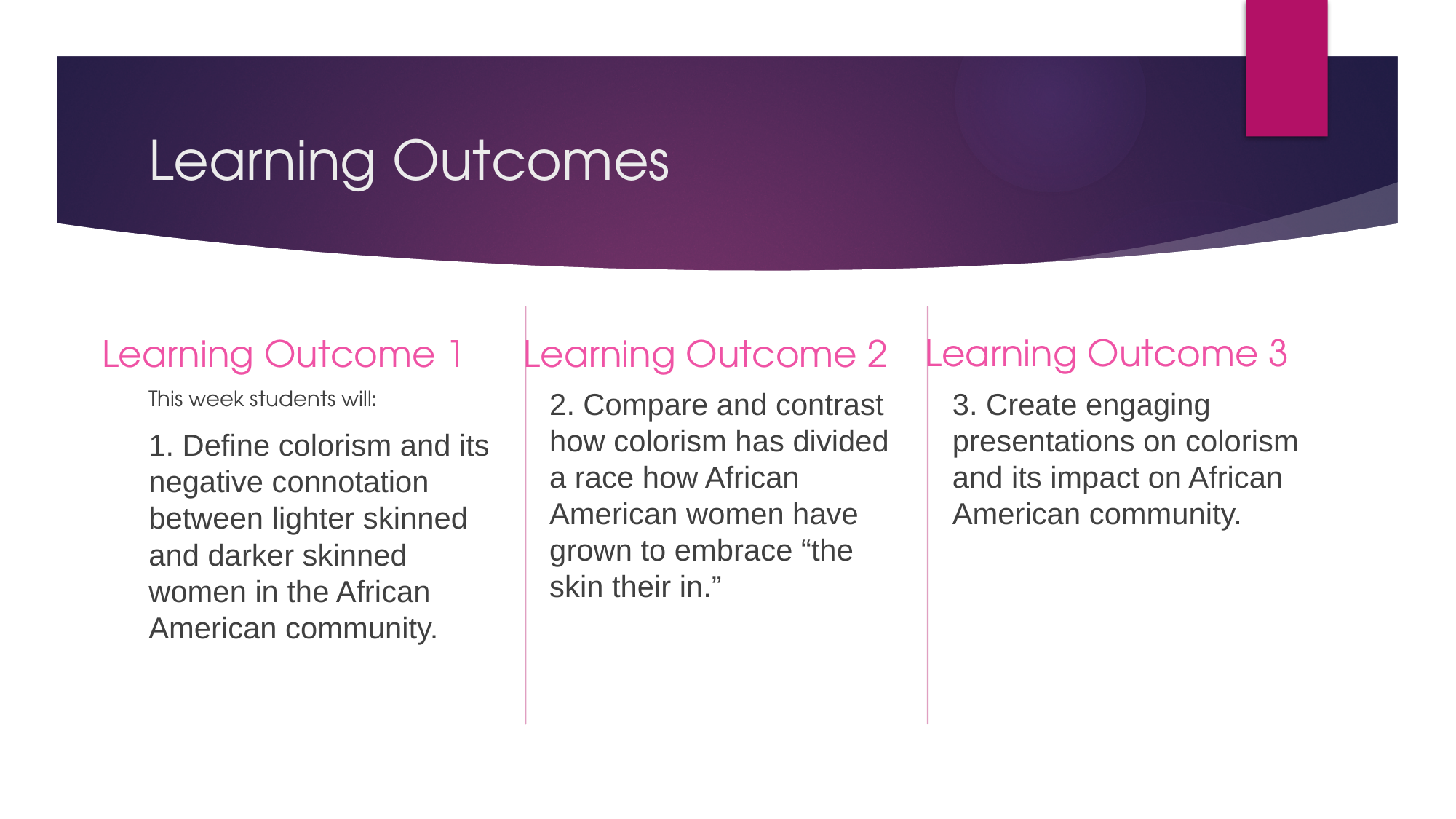

# Learning Outcomes
Learning Outcome 1
Learning Outcome 2
Learning Outcome 3
3. Create engaging presentations on colorism and its impact on African American community.

2. Compare and contrast how colorism has divided a race how African American women have grown to embrace “the skin their in.”

This week students will:
1. Define colorism and its negative connotation between lighter skinned and darker skinned women in the African American community.